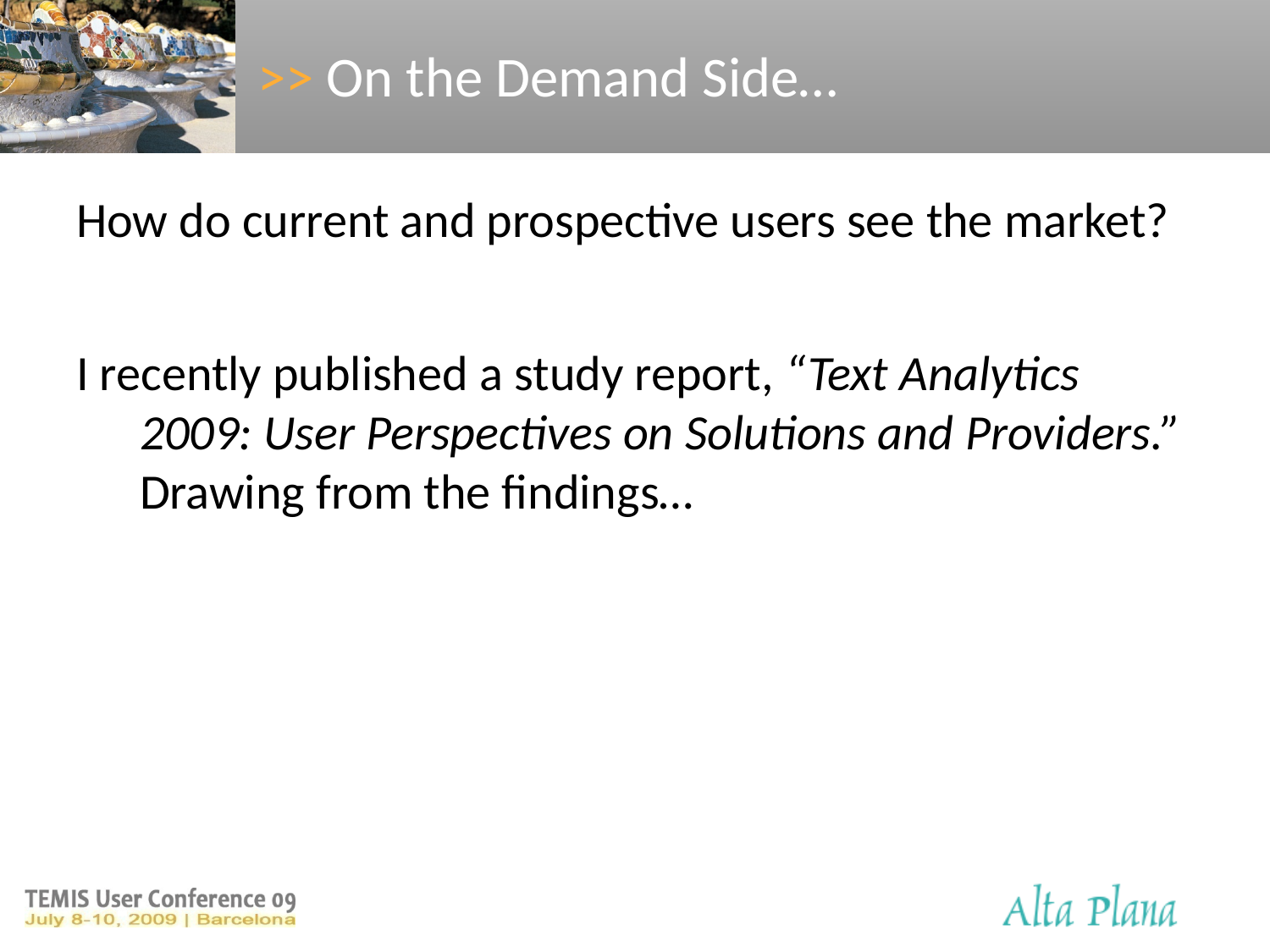

# >> On the Demand Side…
How do current and prospective users see the market?

I recently published a study report, “Text Analytics 2009: User Perspectives on Solutions and Providers.”  Drawing from the findings…